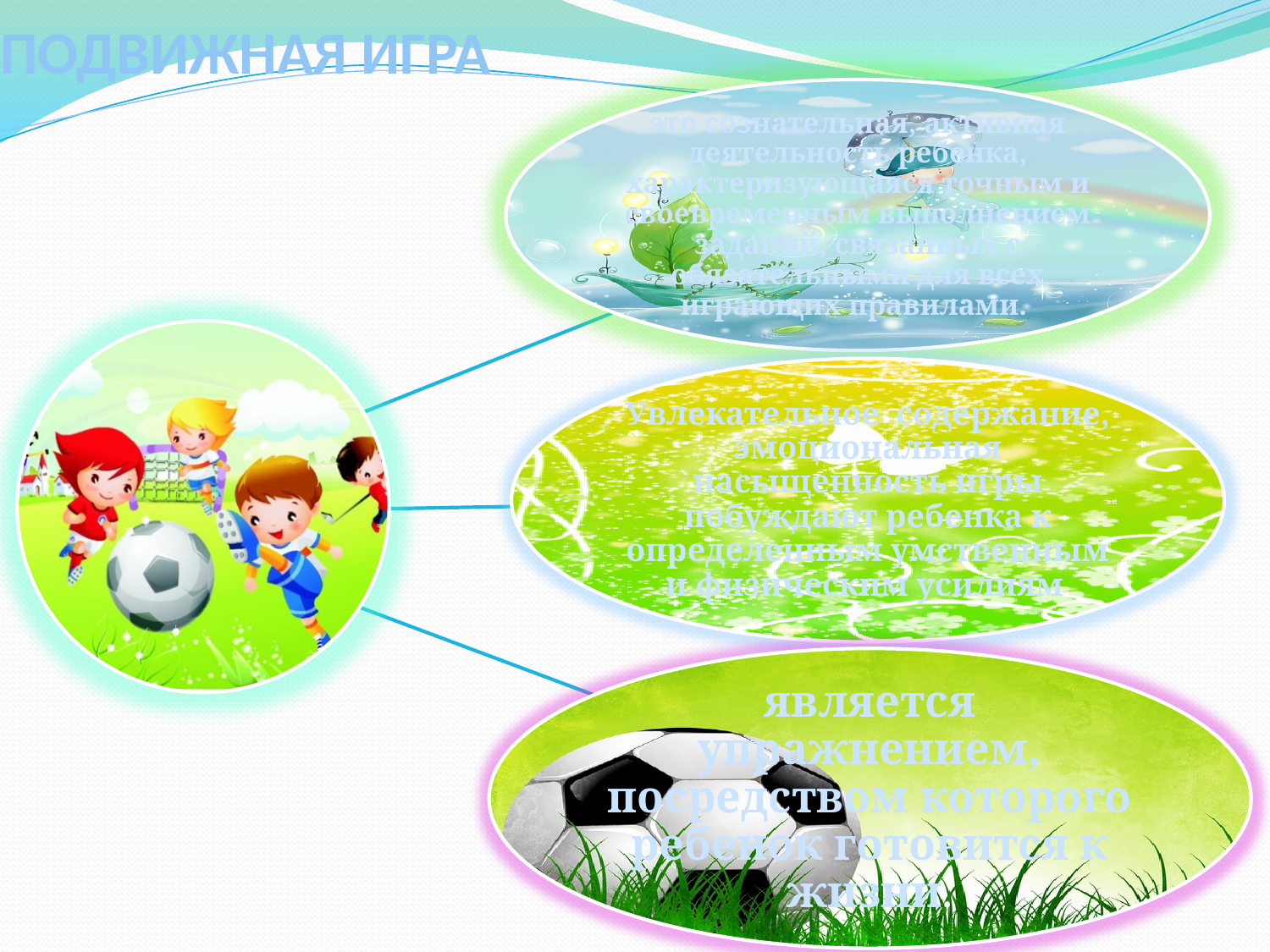

# Подвижная игра
это сознательная, активная деятельность ребенка, характеризующаяся точным и своевременным выполнением заданий, связанных с обязательными для всех играющих правилами.
Увлекательное  содержание, эмоциональная насыщенность игры побуждают ребенка к определенным умственным и физическим усилиям.
является упражнением, посредством которого ребенок готовится к жизни.